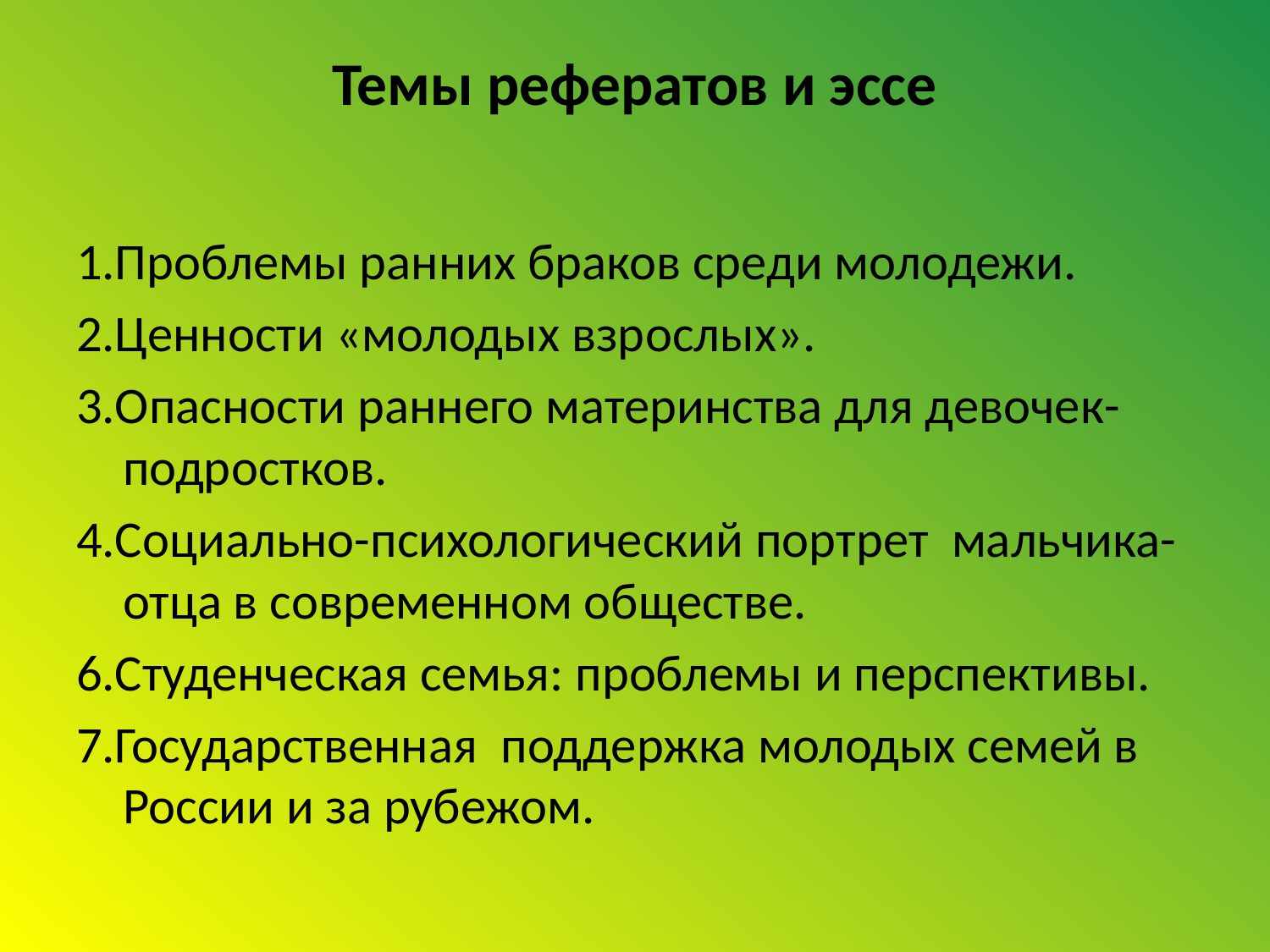

# Темы рефератов и эссе
1.Проблемы ранних браков среди молодежи.
2.Ценности «молодых взрослых».
3.Опасности раннего материнства для девочек-подростков.
4.Социально-психологический портрет  мальчика-отца в современном обществе.
6.Студенческая семья: проблемы и перспективы.
7.Государственная  поддержка молодых семей в России и за рубежом.